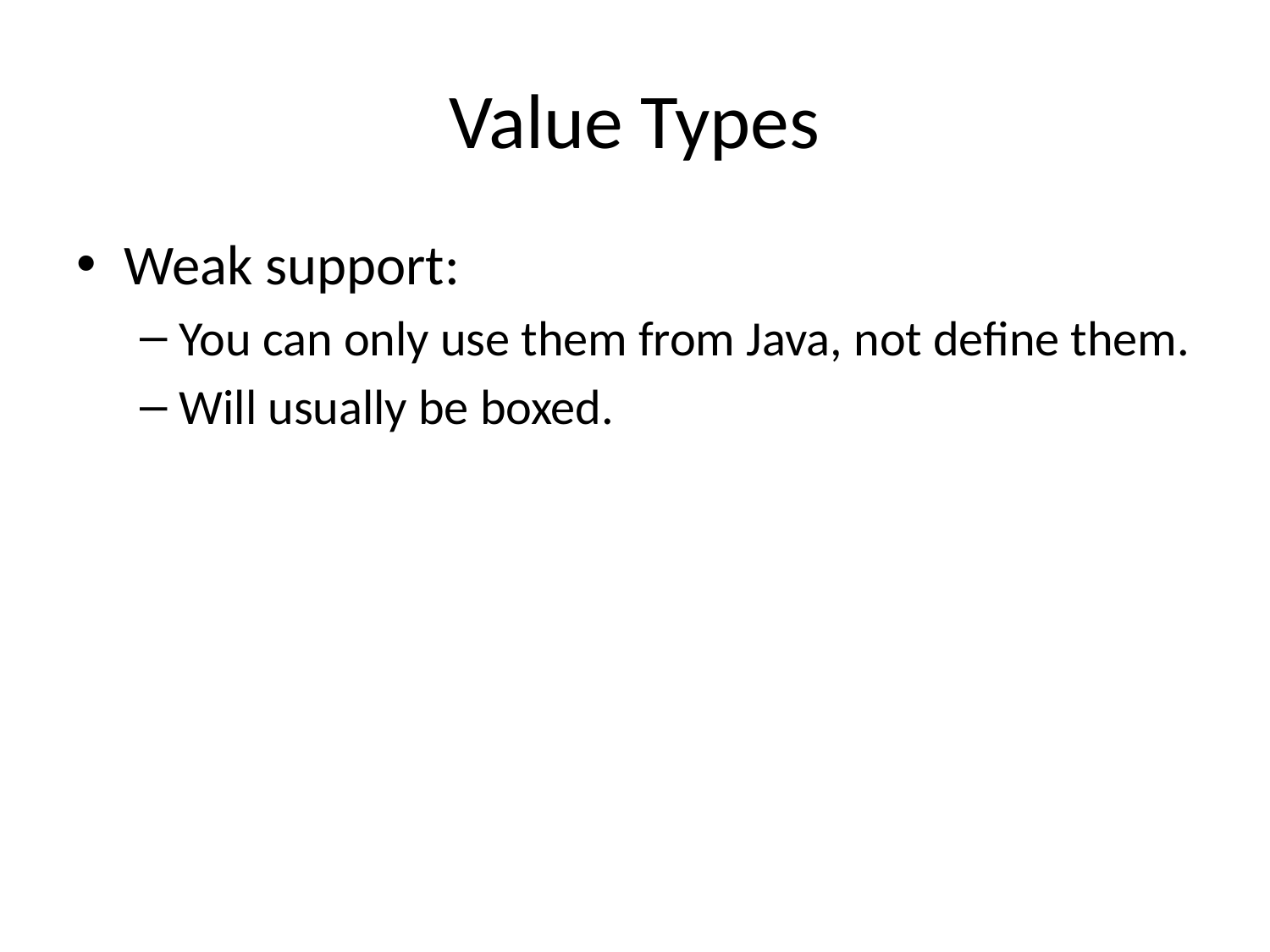

# Value Types
Weak support:
You can only use them from Java, not define them.
Will usually be boxed.